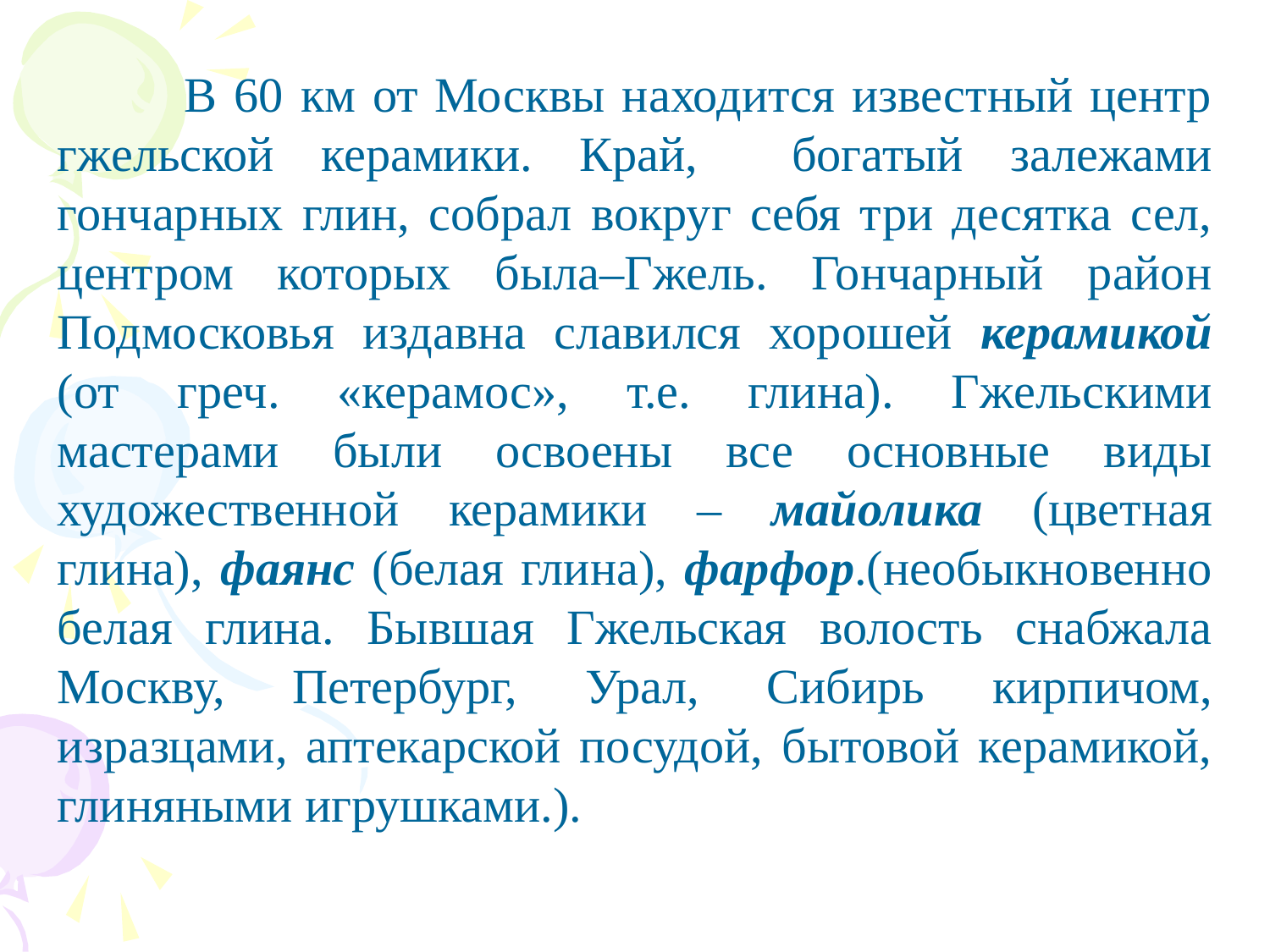

В 60 км от Москвы находится известный центр гжельской керамики. Край,  богатый залежами гончарных глин, собрал вокруг себя три десятка сел, центром которых была–Гжель. Гончарный район Подмосковья издавна славился хорошей керамикой (от греч. «керамос», т.е. глина). Гжельскими мастерами были освоены все основные виды художественной керамики – майолика (цветная глина), фаянс (белая глина), фарфор.(необыкновенно белая глина. Бывшая Гжельская волость снабжала Москву, Петербург, Урал, Сибирь кирпичом, изразцами, аптекарской посудой, бытовой керамикой, глиняными игрушками.).